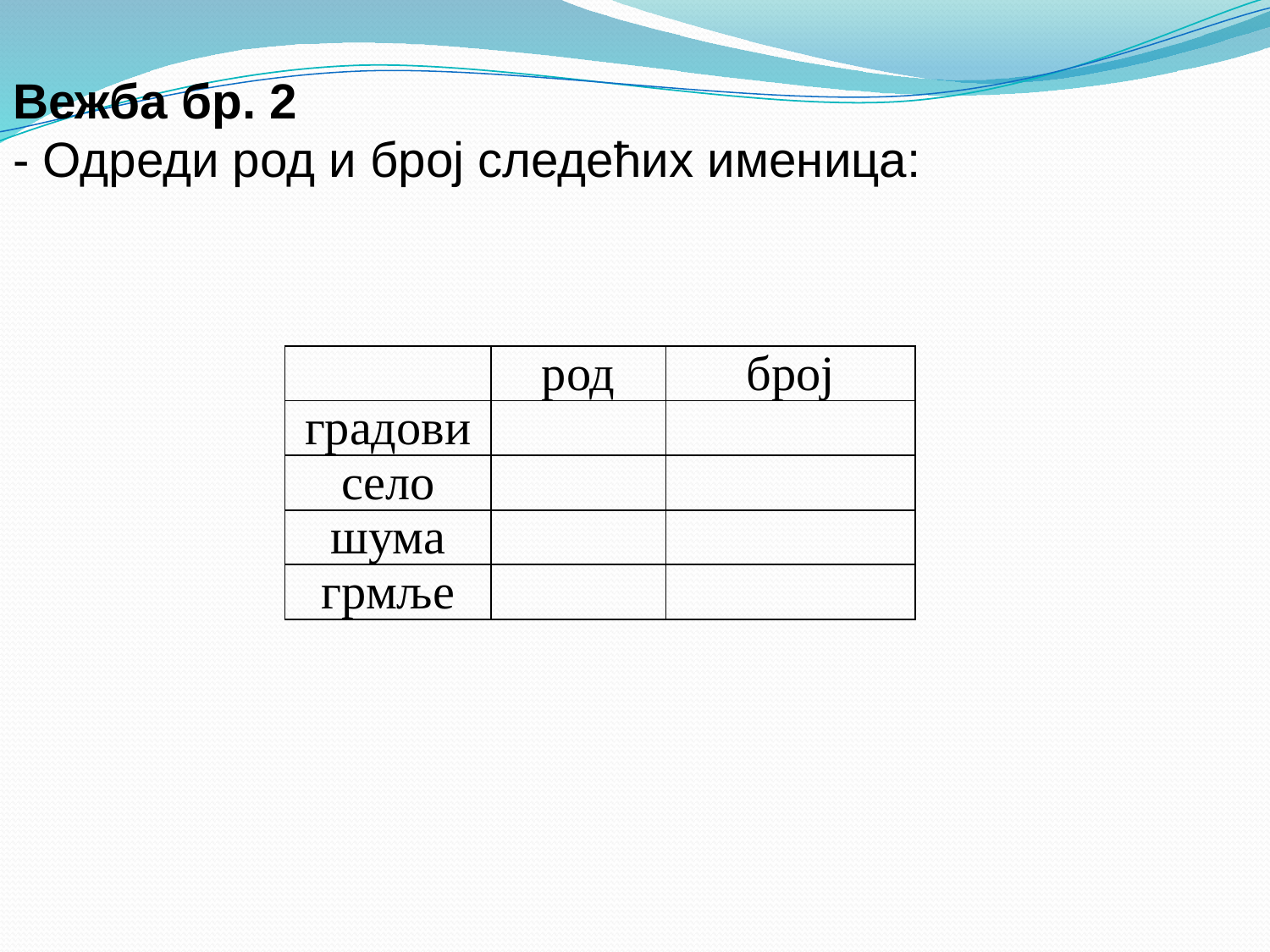

Вежба бр. 2
- Одреди род и број следећих именица:

|  | род | број |
| --- | --- | --- |
| градови |  |  |
| село |  |  |
| шума |  |  |
| грмље |  |  |